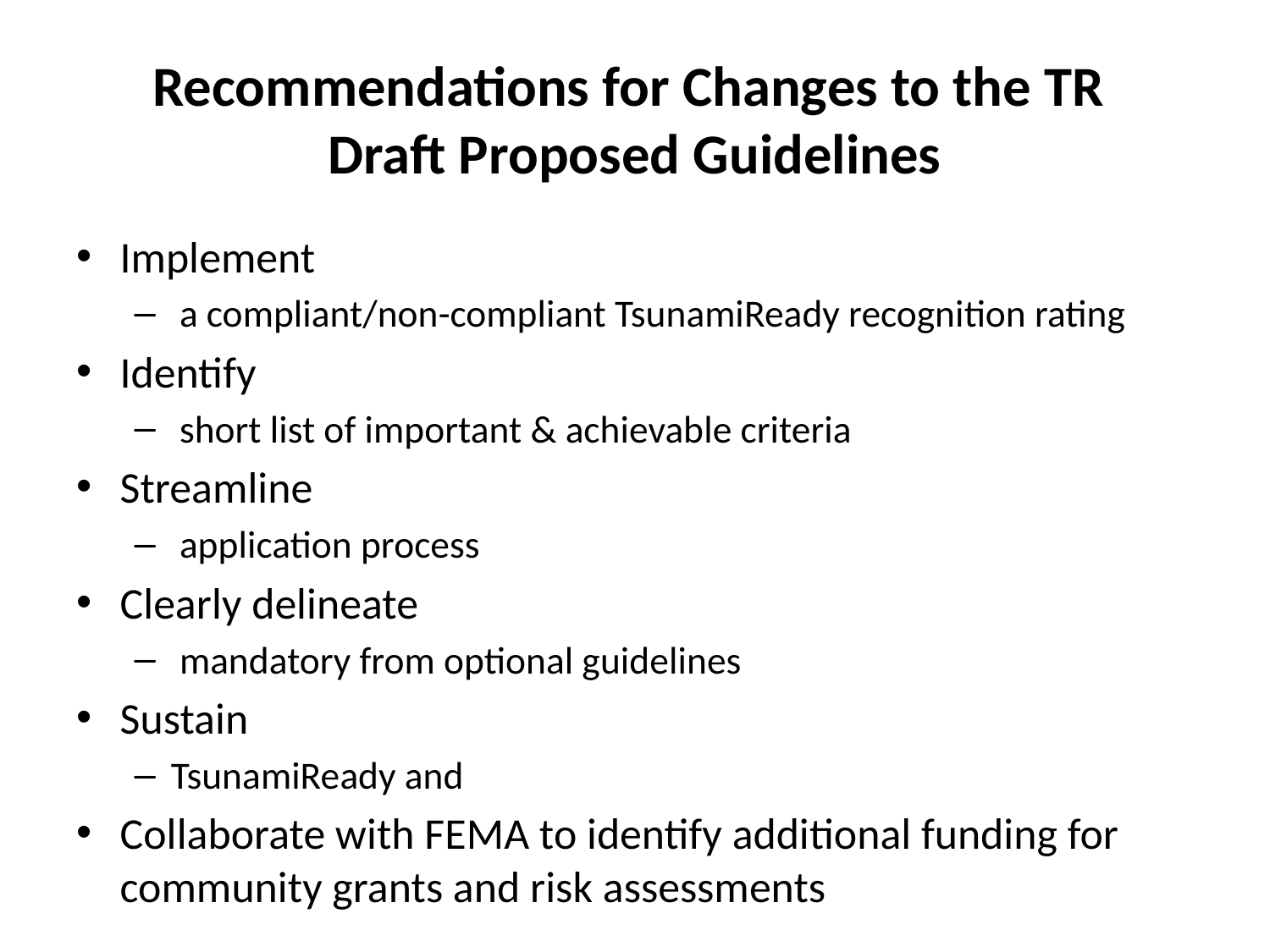

# Recommendations for Changes to the TR Draft Proposed Guidelines
Implement
 a compliant/non-compliant TsunamiReady recognition rating
Identify
 short list of important & achievable criteria
Streamline
 application process
Clearly delineate
 mandatory from optional guidelines
Sustain
TsunamiReady and
Collaborate with FEMA to identify additional funding for community grants and risk assessments